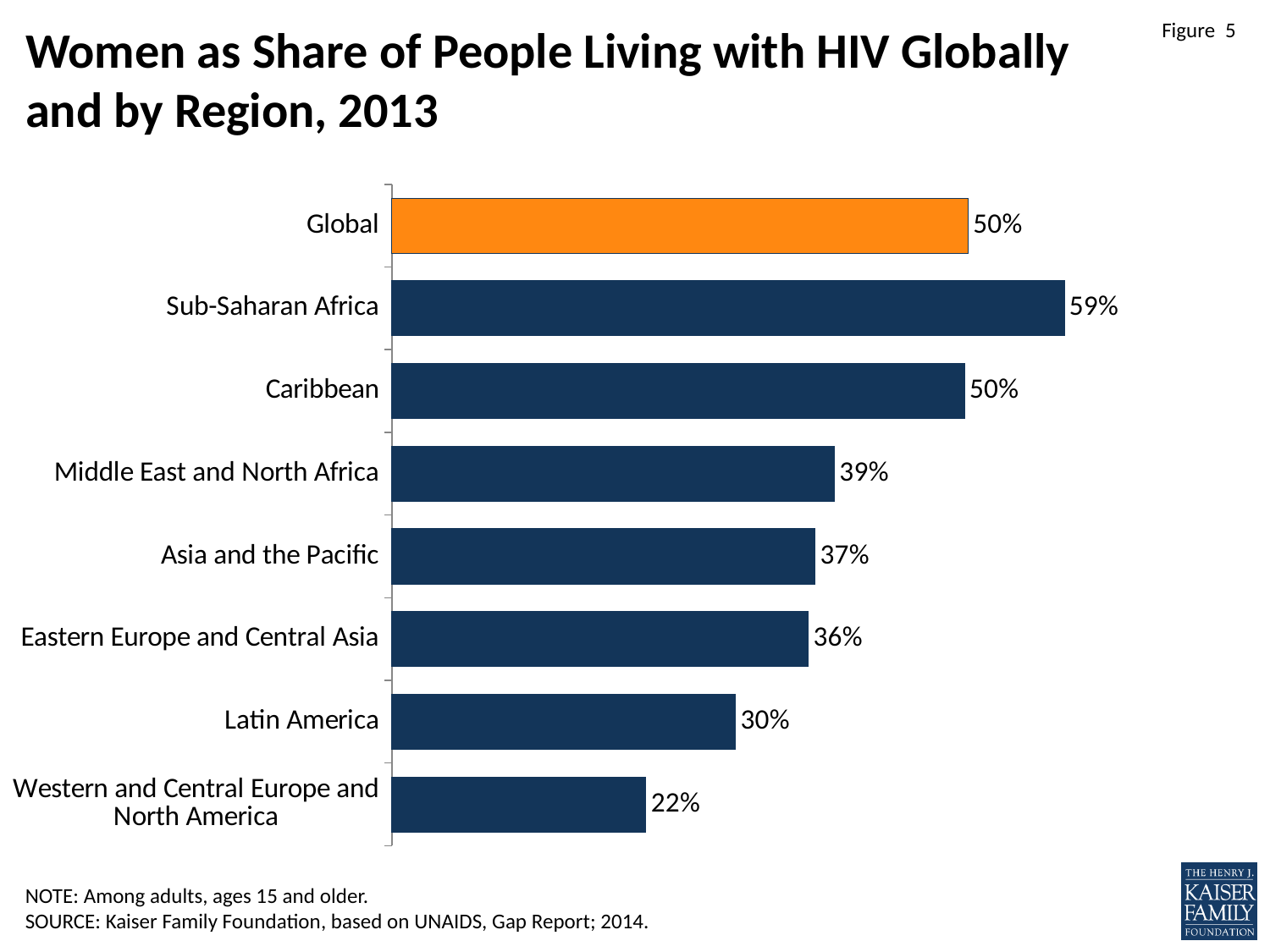

# Women as Share of People Living with HIV Globally and by Region, 2013

### Chart

| Category |  |
|---|---|
| Global | 0.50314465408805 |
| Sub-Saharan Africa | 0.587155963302752 |
| Caribbean | 0.5 |
| Middle East and North Africa | 0.386363636363636 |
| Asia and the Pacific | 0.369565217391304 |
| Eastern Europe and Central Asia | 0.363636363636364 |
| Latin America | 0.3 |
| Western and Central Europe and North America | 0.221739130434783 |
NOTE: Among adults, ages 15 and older.
SOURCE: Kaiser Family Foundation, based on UNAIDS, Gap Report; 2014.